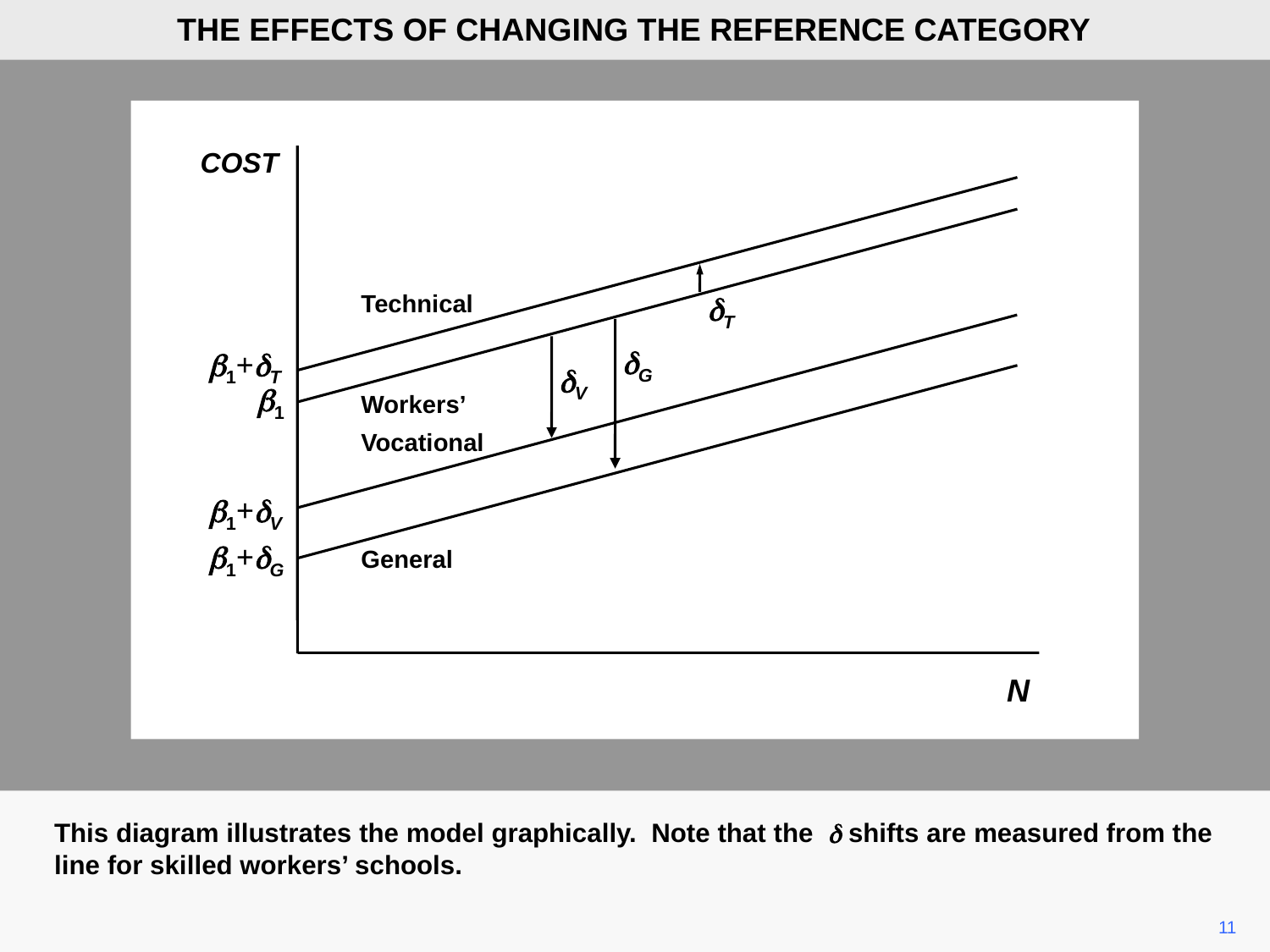

THE EFFECTS OF CHANGING THE REFERENCE CATEGORY

COST

Technical
δT

δG

β1+δT
δV

β1
Workers’
Vocational
β1+δV
β1+δG
General

N

This diagram illustrates the model graphically.  Note that the δ shifts are measured from the line for skilled workers’ schools.
11